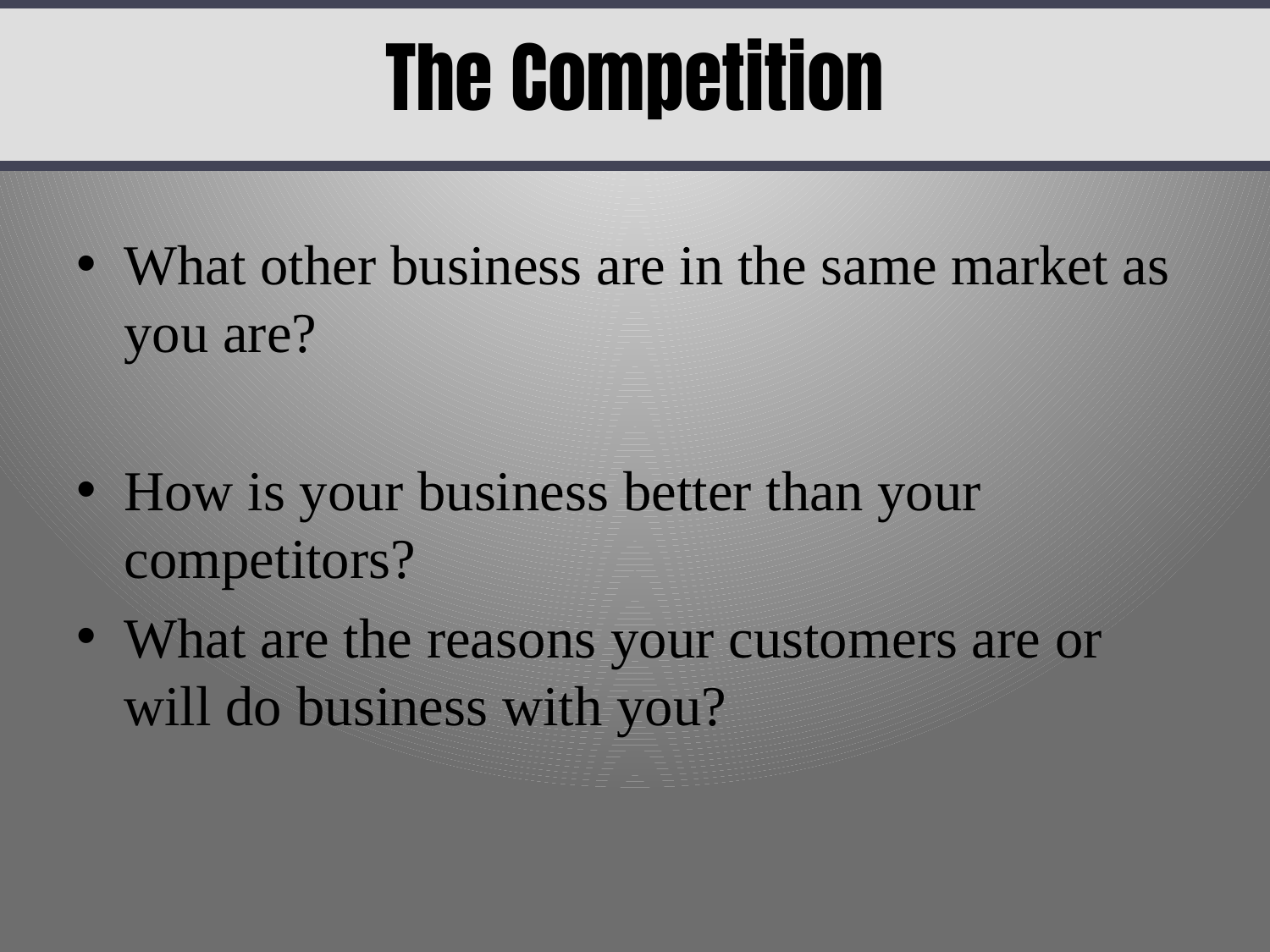

# The Competition
What other business are in the same market as you are?

How is your business better than your competitors?
What are the reasons your customers are or will do business with you?